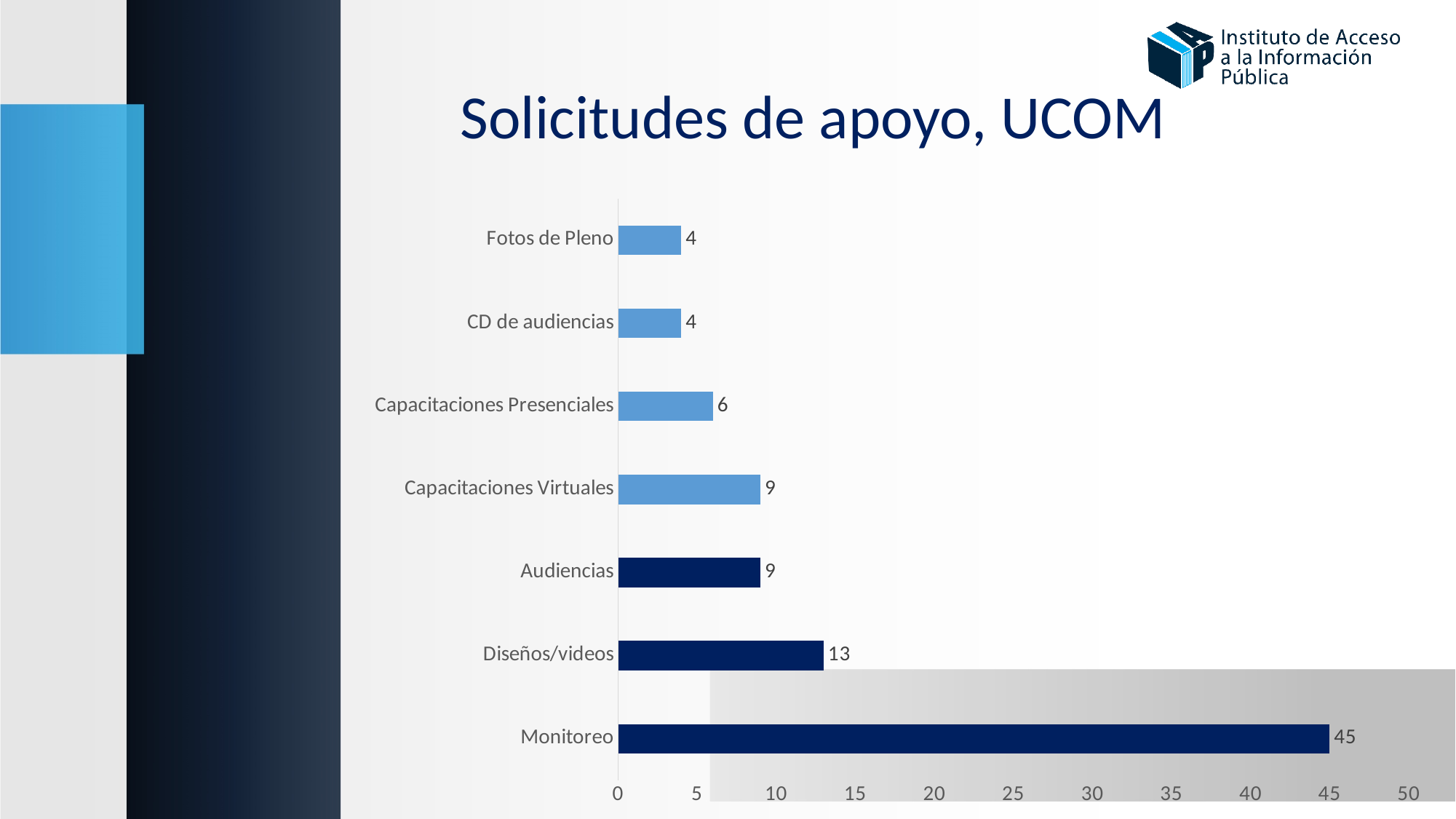

# Solicitudes de apoyo, UCOM

### Chart

| Category |  |
|---|---|
| Monitoreo | 45.0 |
| Diseños/videos | 13.0 |
| Audiencias | 9.0 |
| Capacitaciones Virtuales | 9.0 |
| Capacitaciones Presenciales | 6.0 |
| CD de audiencias | 4.0 |
| Fotos de Pleno | 4.0 |